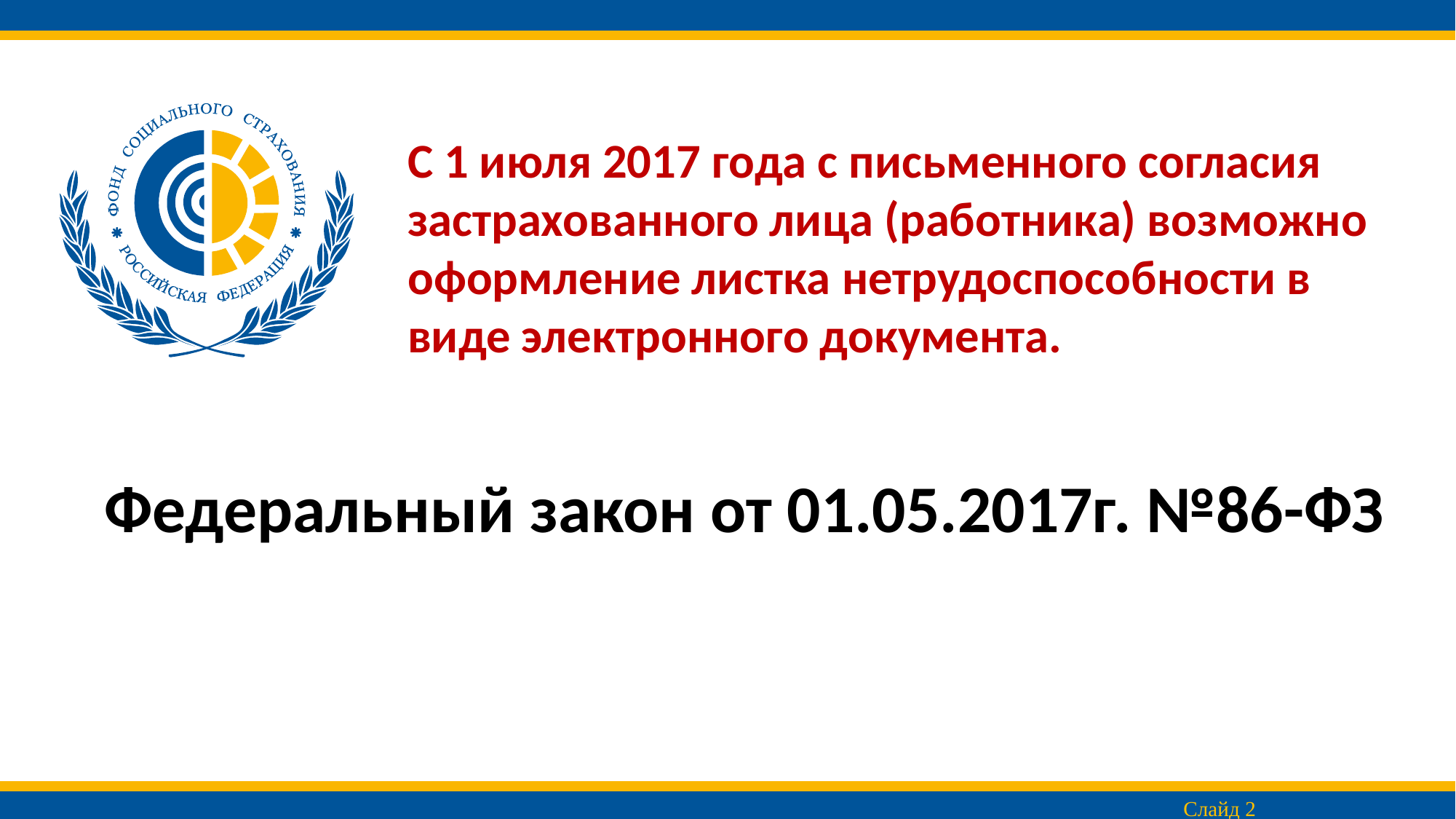

С 1 июля 2017 года с письменного согласия застрахованного лица (работника) возможно оформление листка нетрудоспособности в виде электронного документа.

Федеральный закон от 01.05.2017г. №86-ФЗ

Слайд 2